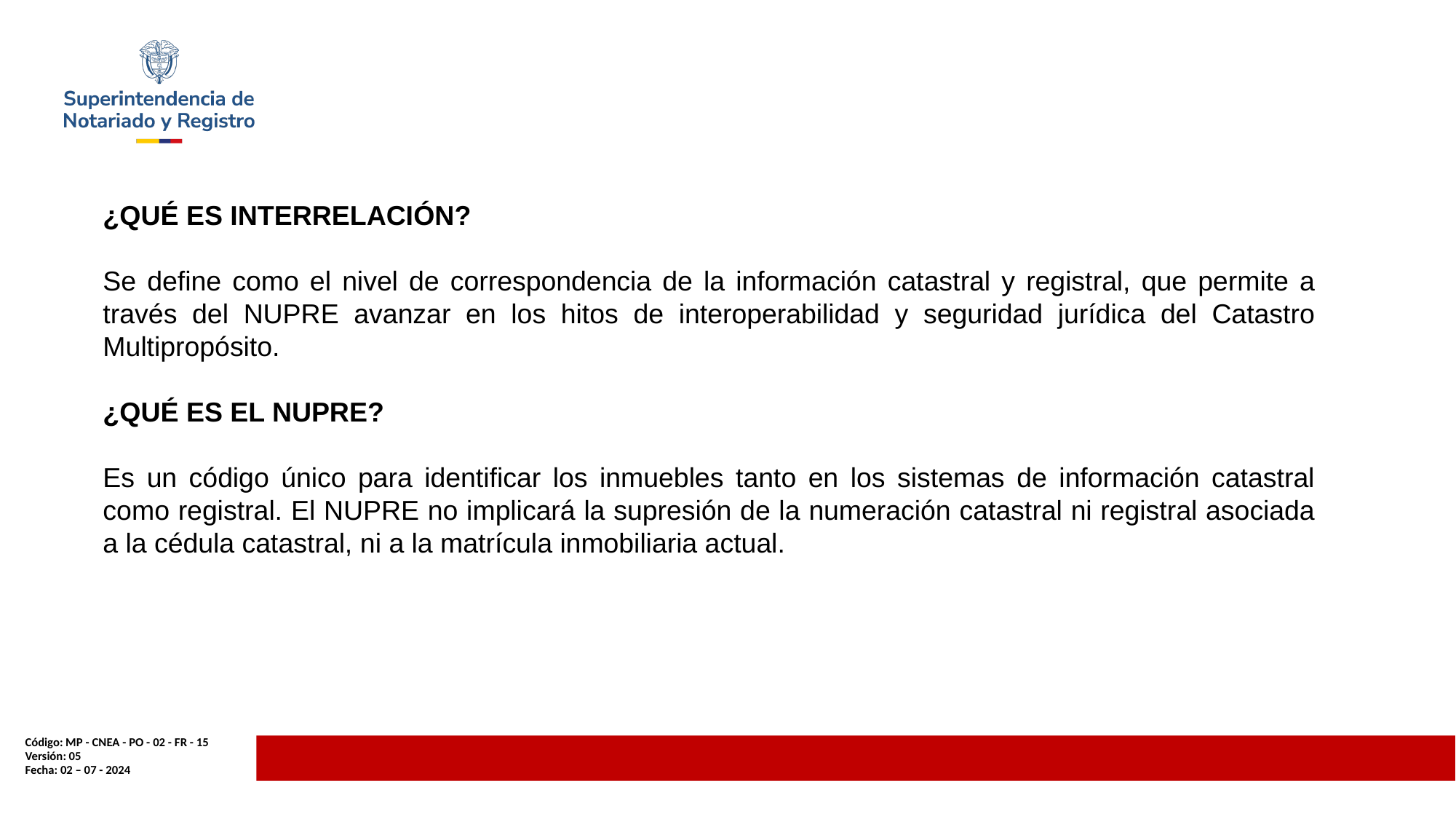

¿QUÉ ES INTERRELACIÓN?

Se define como el nivel de correspondencia de la información catastral y registral, que permite a través del NUPRE avanzar en los hitos de interoperabilidad y seguridad jurídica del Catastro Multipropósito.

¿QUÉ ES EL NUPRE?

Es un código único para identificar los inmuebles tanto en los sistemas de información catastral como registral. El NUPRE no implicará la supresión de la numeración catastral ni registral asociada a la cédula catastral, ni a la matrícula inmobiliaria actual.